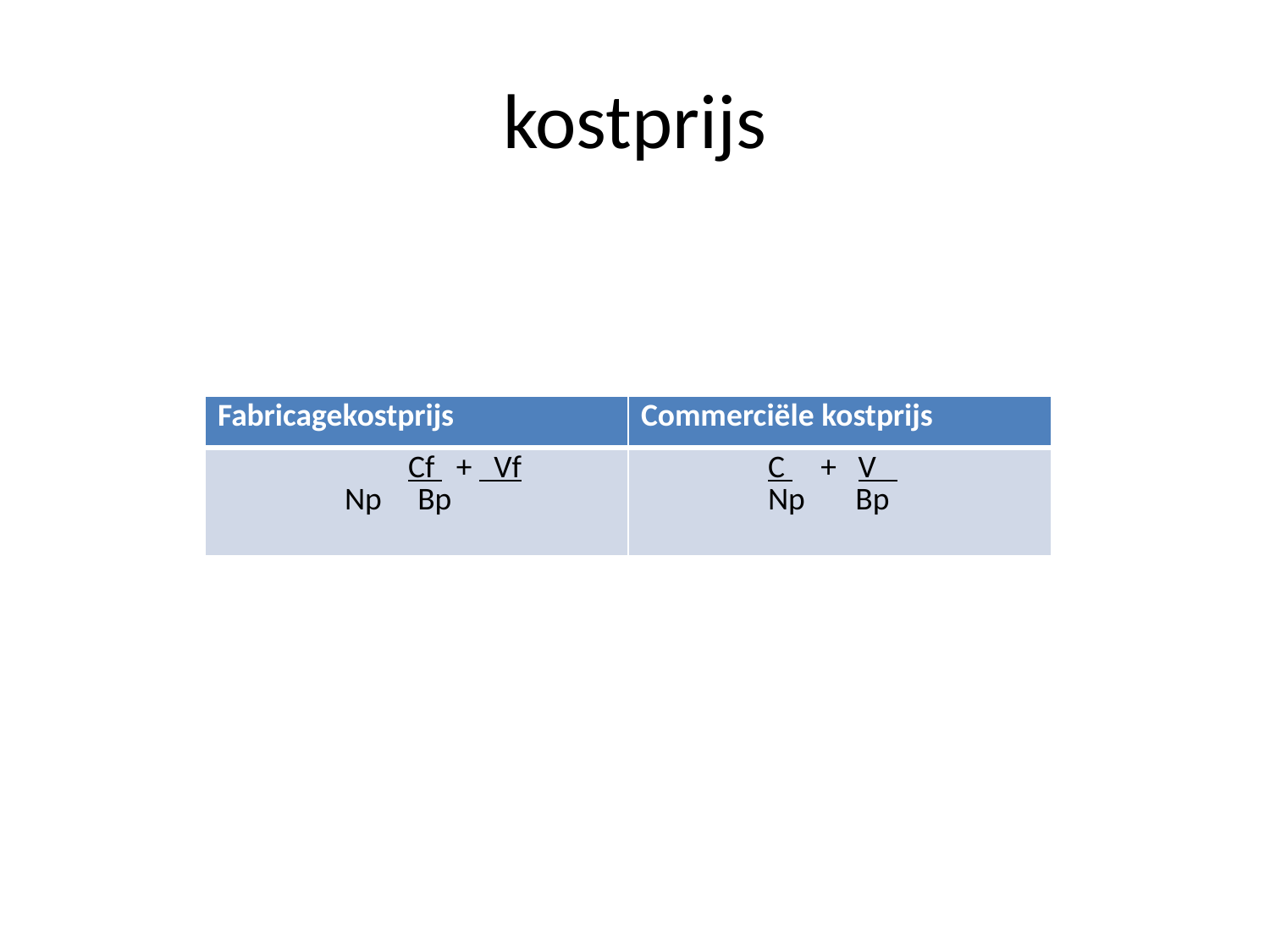

# kostprijs

| Fabricagekostprijs | Commerciële kostprijs |
| --- | --- |
| Cf + Vf Np Bp | C + V Np Bp |